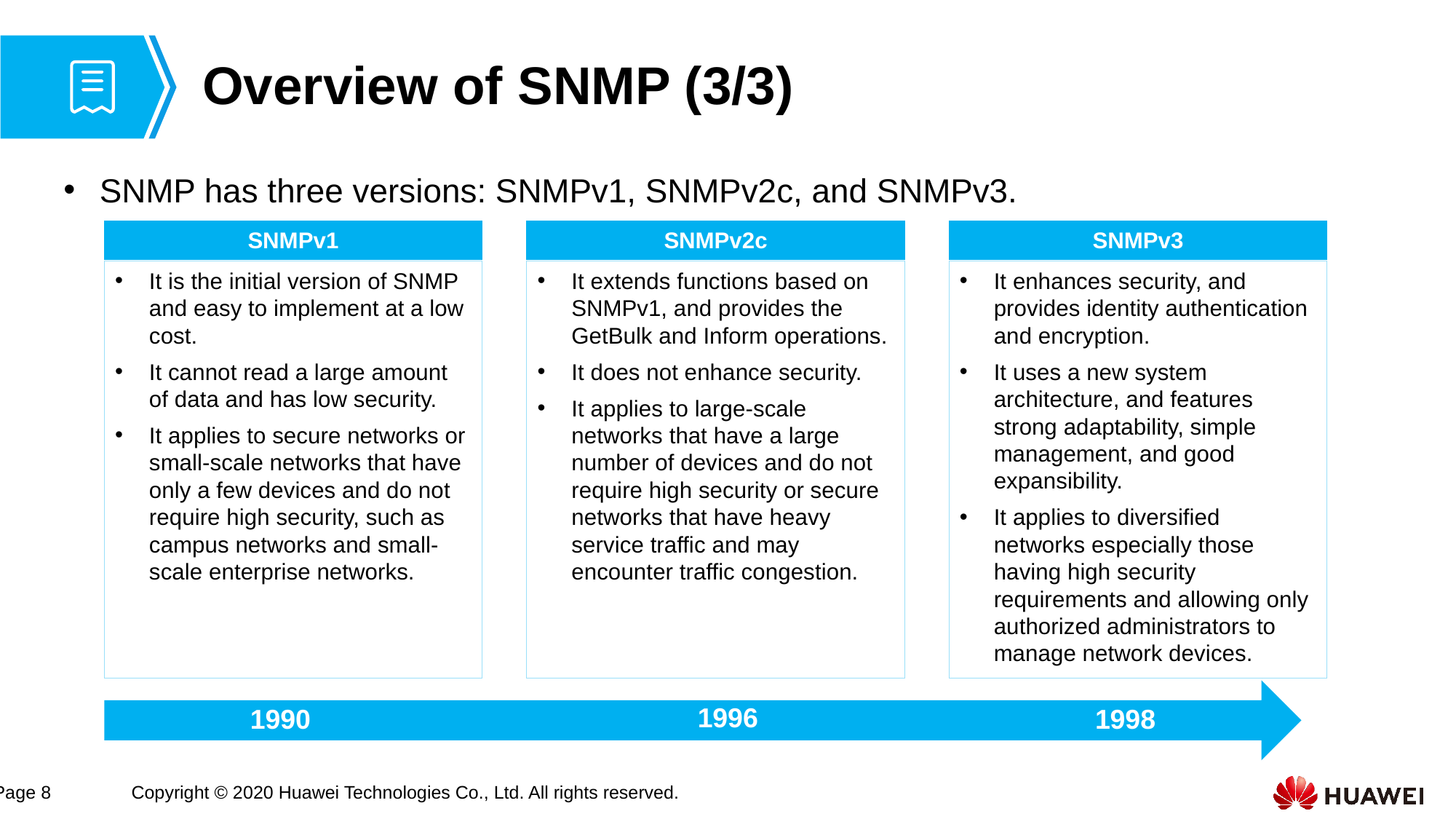

# Overview of SNMP (3/3)
SNMP has three versions: SNMPv1, SNMPv2c, and SNMPv3.
SNMPv1
It is the initial version of SNMP and easy to implement at a low cost.
It cannot read a large amount of data and has low security.
It applies to secure networks or small-scale networks that have only a few devices and do not require high security, such as campus networks and small-scale enterprise networks.
SNMPv2c
It extends functions based on SNMPv1, and provides the GetBulk and Inform operations.
It does not enhance security.
It applies to large-scale networks that have a large number of devices and do not require high security or secure networks that have heavy service traffic and may encounter traffic congestion.

SNMPv3
It enhances security, and provides identity authentication and encryption.
It uses a new system architecture, and features strong adaptability, simple management, and good expansibility.
It applies to diversified networks especially those having high security requirements and allowing only authorized administrators to manage network devices.

1996
1990
1998